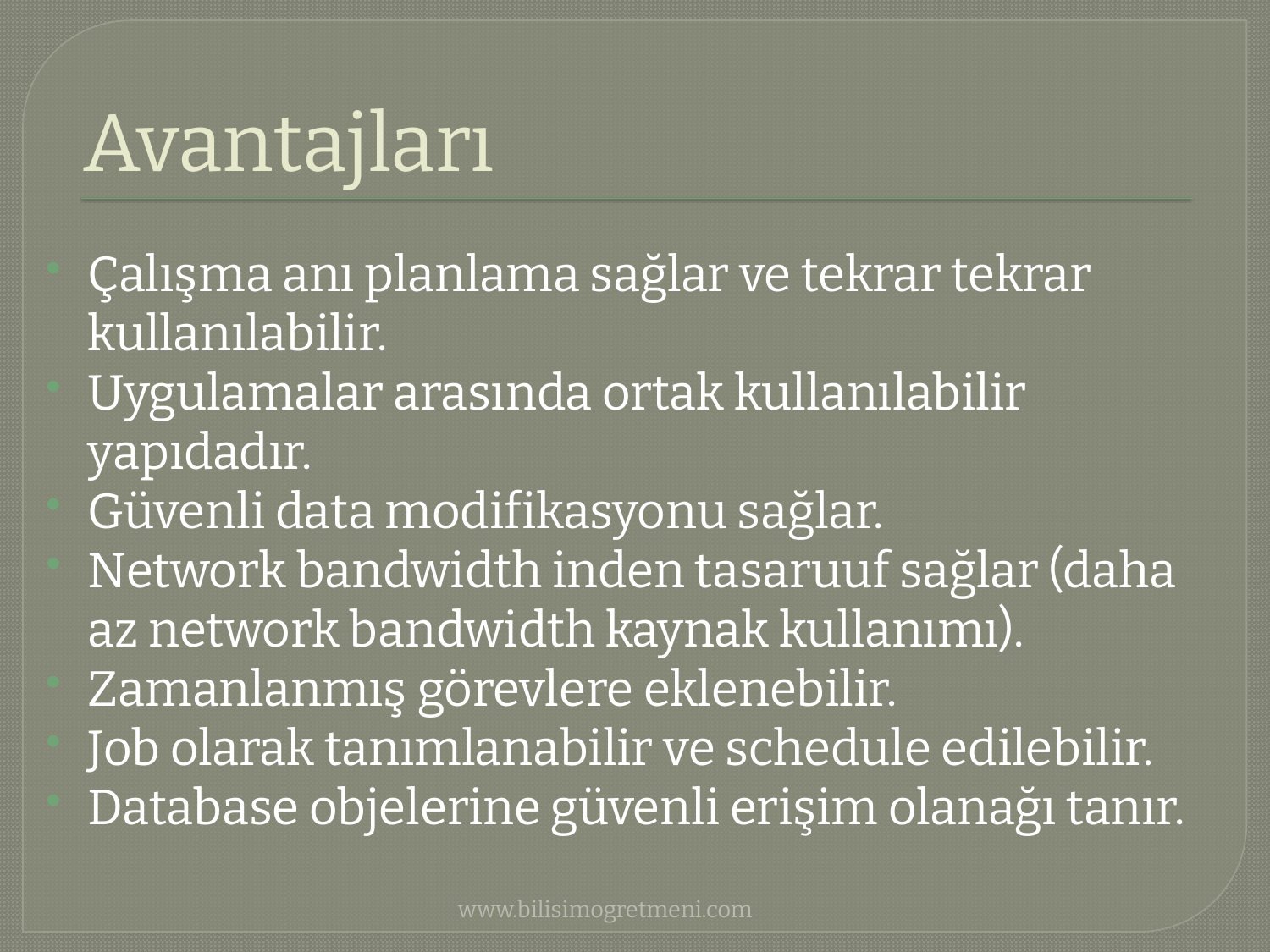

# Avantajları
Çalışma anı planlama sağlar ve tekrar tekrar kullanılabilir.
Uygulamalar arasında ortak kullanılabilir yapıdadır.
Güvenli data modifikasyonu sağlar.
Network bandwidth inden tasaruuf sağlar (daha az network bandwidth kaynak kullanımı).
Zamanlanmış görevlere eklenebilir.
Job olarak tanımlanabilir ve schedule edilebilir.
Database objelerine güvenli erişim olanağı tanır.
www.bilisimogretmeni.com